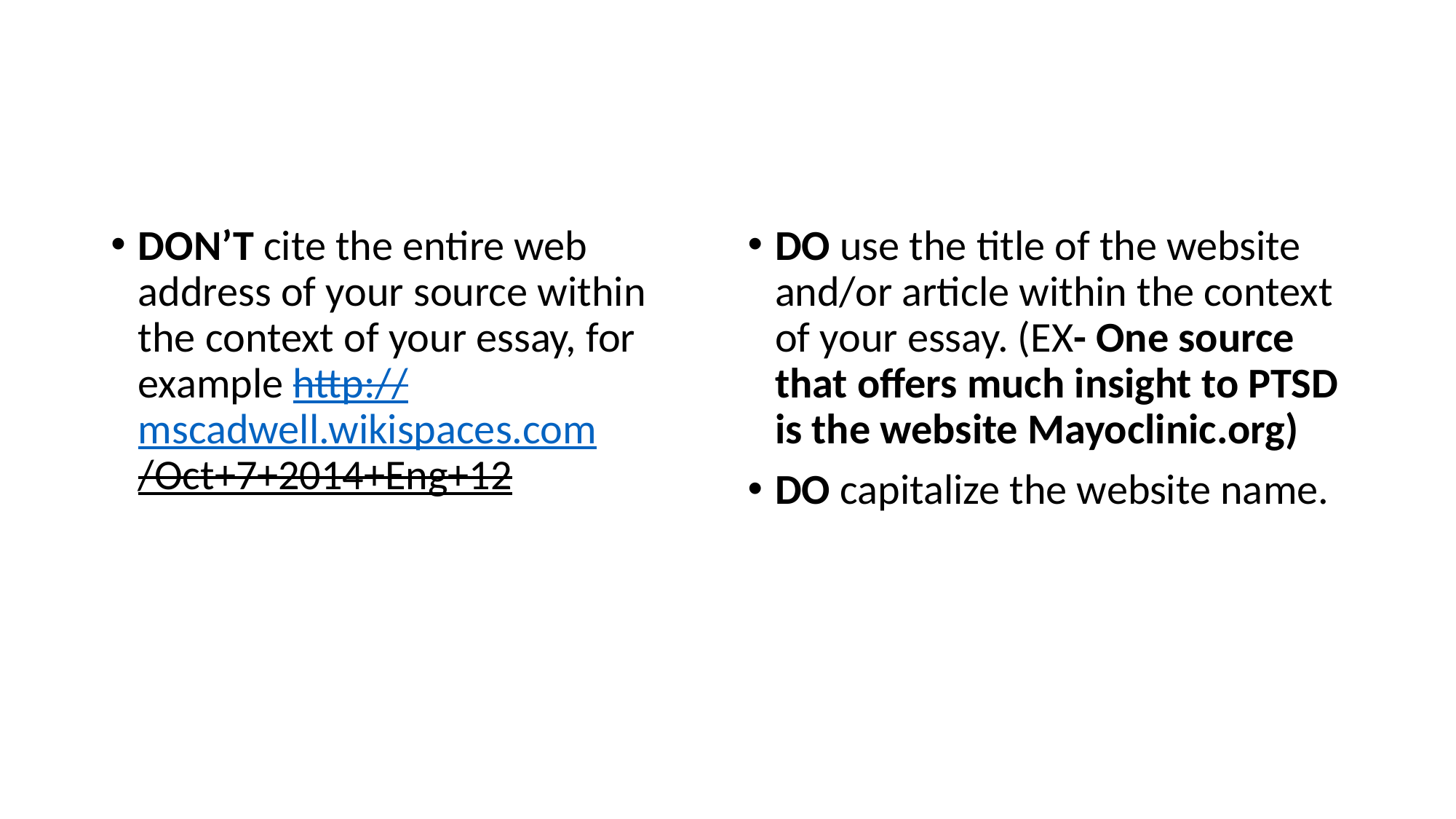

#
DON’T cite the entire web address of your source within the context of your essay, for example http://mscadwell.wikispaces.com/Oct+7+2014+Eng+12
DO use the title of the website and/or article within the context of your essay. (EX- One source that offers much insight to PTSD is the website Mayoclinic.org)
DO capitalize the website name.